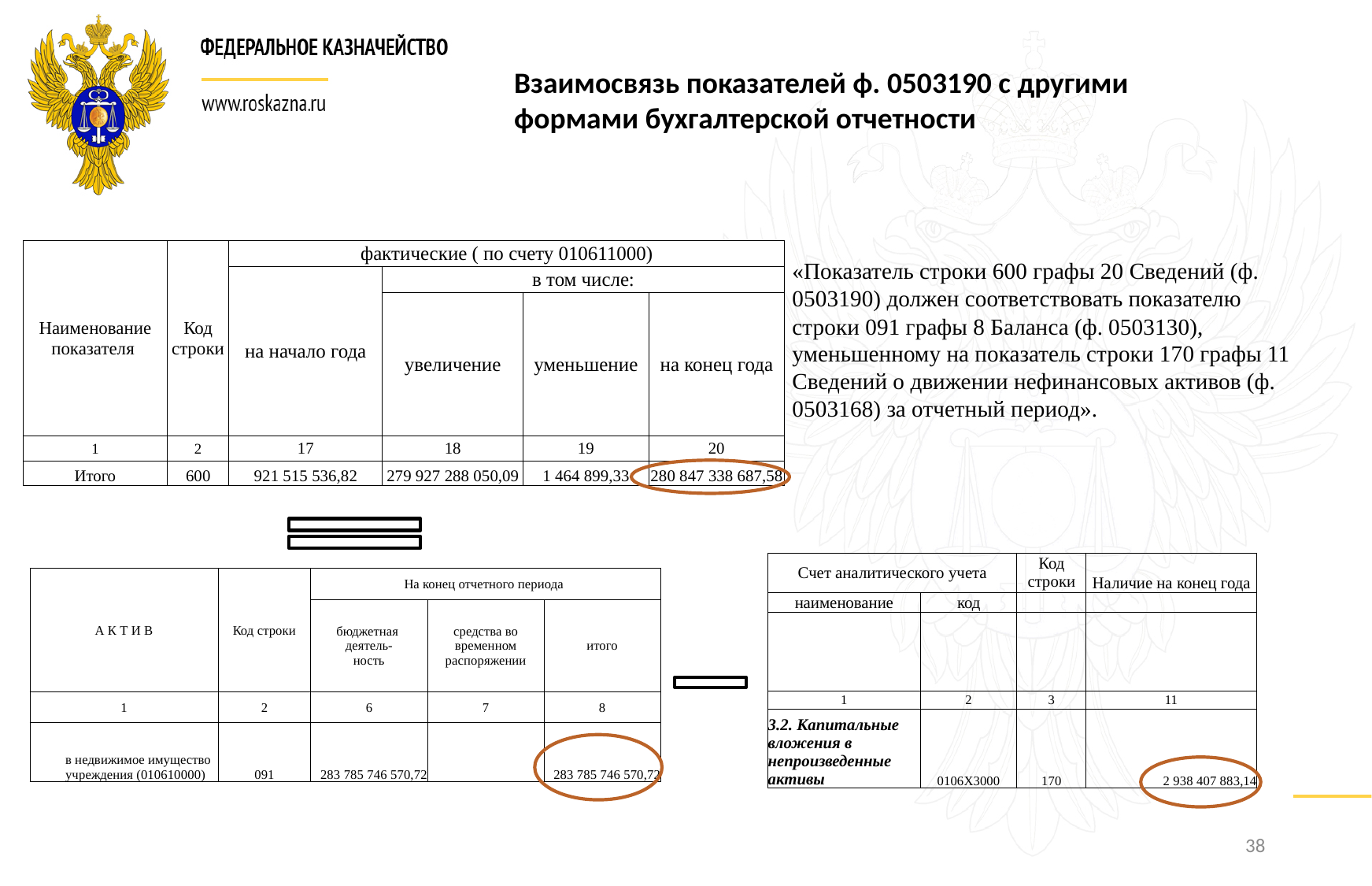

#
Взаимосвязь показателей ф. 0503190 с другими формами бухгалтерской отчетности
| Наименование показателя | Код строки | фактические ( по счету 010611000) |  |  |  |
| --- | --- | --- | --- | --- | --- |
|  |  | на начало года | в том числе: |  |  |
|  |  |  | увеличение | уменьшение | на конец года |
| 1 | 2 | 17 | 18 | 19 | 20 |
| Итого | 600 | 921 515 536,82 | 279 927 288 050,09 | 1 464 899,33 | 280 847 338 687,58 |
«Показатель строки 600 графы 20 Сведений (ф. 0503190) должен соответствовать показателю строки 091 графы 8 Баланса (ф. 0503130), уменьшенному на показатель строки 170 графы 11 Сведений о движении нефинансовых активов (ф. 0503168) за отчетный период».

| Счет аналитического учета |  | Код строки | Наличие на конец года |
| --- | --- | --- | --- |
| наименование | код |  |  |
|  |  |  |  |
| 1 | 2 | 3 | 11 |
| 3.2. Капитальные вложения в непроизведенные активы | 0106Х3000 | 170 | 2 938 407 883,14 |
| А К Т И В | Код строки | На конец отчетного периода |  |  |
| --- | --- | --- | --- | --- |
|  |  | бюджетная деятель- ность | средства во временном распоряжении | итого |
| 1 | 2 | 6 | 7 | 8 |
| в недвижимое имущество учреждения (010610000) | 091 | 283 785 746 570,72 |  | 283 785 746 570,72 |

38